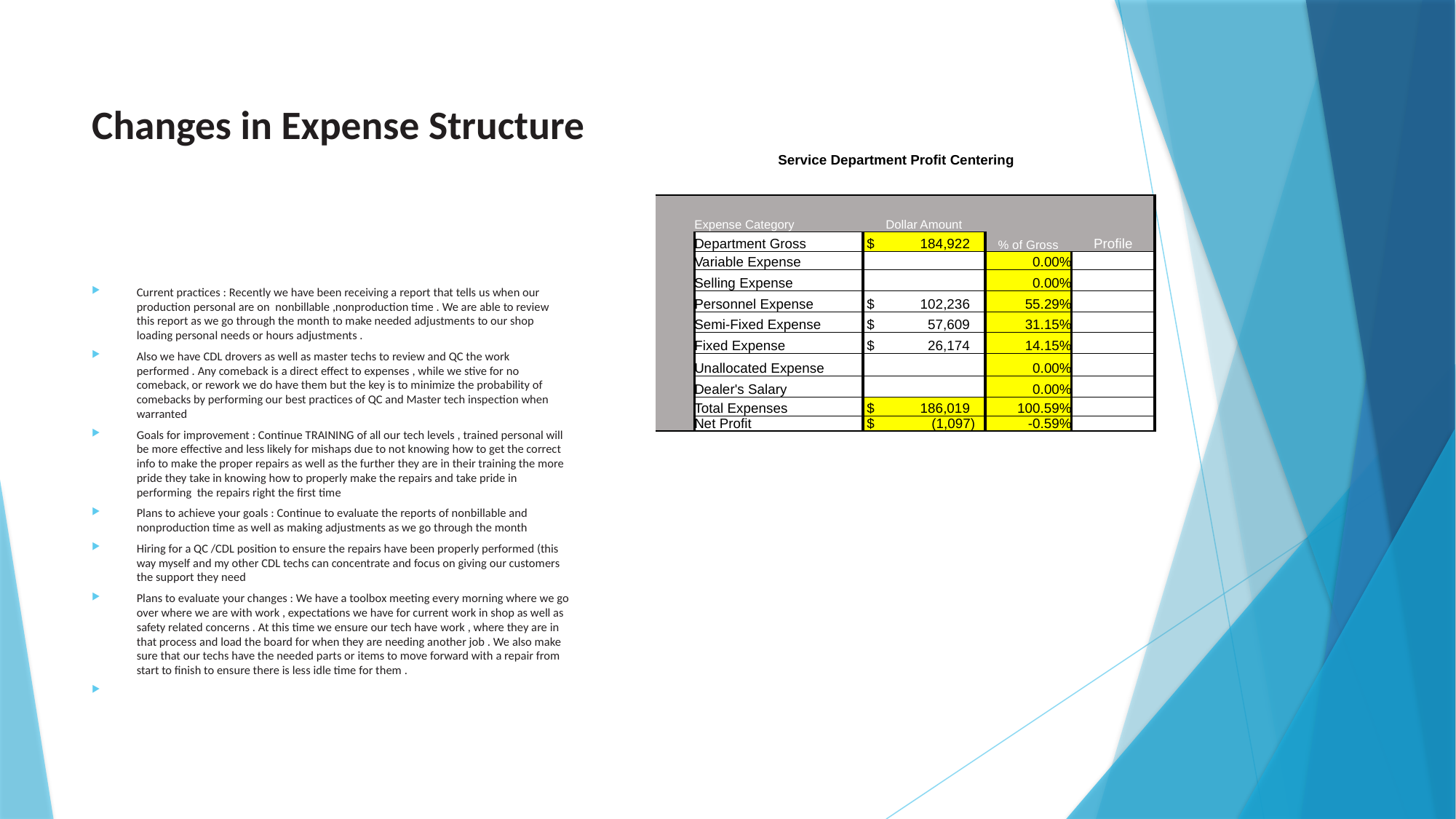

# Changes in Expense Structure
| Service Department Profit Centering |  |  |  |  |
| --- | --- | --- | --- | --- |
|  |  |  |  |  |
|  | Expense Category | Dollar Amount |  |  |
|  | Department Gross | $ 184,922 | % of Gross | Profile |
|  | Variable Expense |  | 0.00% |  |
|  | Selling Expense |  | 0.00% |  |
|  | Personnel Expense | $ 102,236 | 55.29% |  |
|  | Semi-Fixed Expense | $ 57,609 | 31.15% |  |
|  | Fixed Expense | $ 26,174 | 14.15% |  |
|  | Unallocated Expense |  | 0.00% |  |
|  | Dealer's Salary |  | 0.00% |  |
|  | Total Expenses | $ 186,019 | 100.59% |  |
|  | Net Profit | $ (1,097) | -0.59% |  |

Current practices : Recently we have been receiving a report that tells us when our production personal are on  nonbillable ,nonproduction time . We are able to review this report as we go through the month to make needed adjustments to our shop loading personal needs or hours adjustments .
Also we have CDL drovers as well as master techs to review and QC the work performed . Any comeback is a direct effect to expenses , while we stive for no comeback, or rework we do have them but the key is to minimize the probability of comebacks by performing our best practices of QC and Master tech inspection when warranted
Goals for improvement : Continue TRAINING of all our tech levels , trained personal will be more effective and less likely for mishaps due to not knowing how to get the correct info to make the proper repairs as well as the further they are in their training the more pride they take in knowing how to properly make the repairs and take pride in performing  the repairs right the first time
Plans to achieve your goals : Continue to evaluate the reports of nonbillable and nonproduction time as well as making adjustments as we go through the month
Hiring for a QC /CDL position to ensure the repairs have been properly performed (this way myself and my other CDL techs can concentrate and focus on giving our customers the support they need
Plans to evaluate your changes : We have a toolbox meeting every morning where we go over where we are with work , expectations we have for current work in shop as well as safety related concerns . At this time we ensure our tech have work , where they are in that process and load the board for when they are needing another job . We also make sure that our techs have the needed parts or items to move forward with a repair from start to finish to ensure there is less idle time for them .